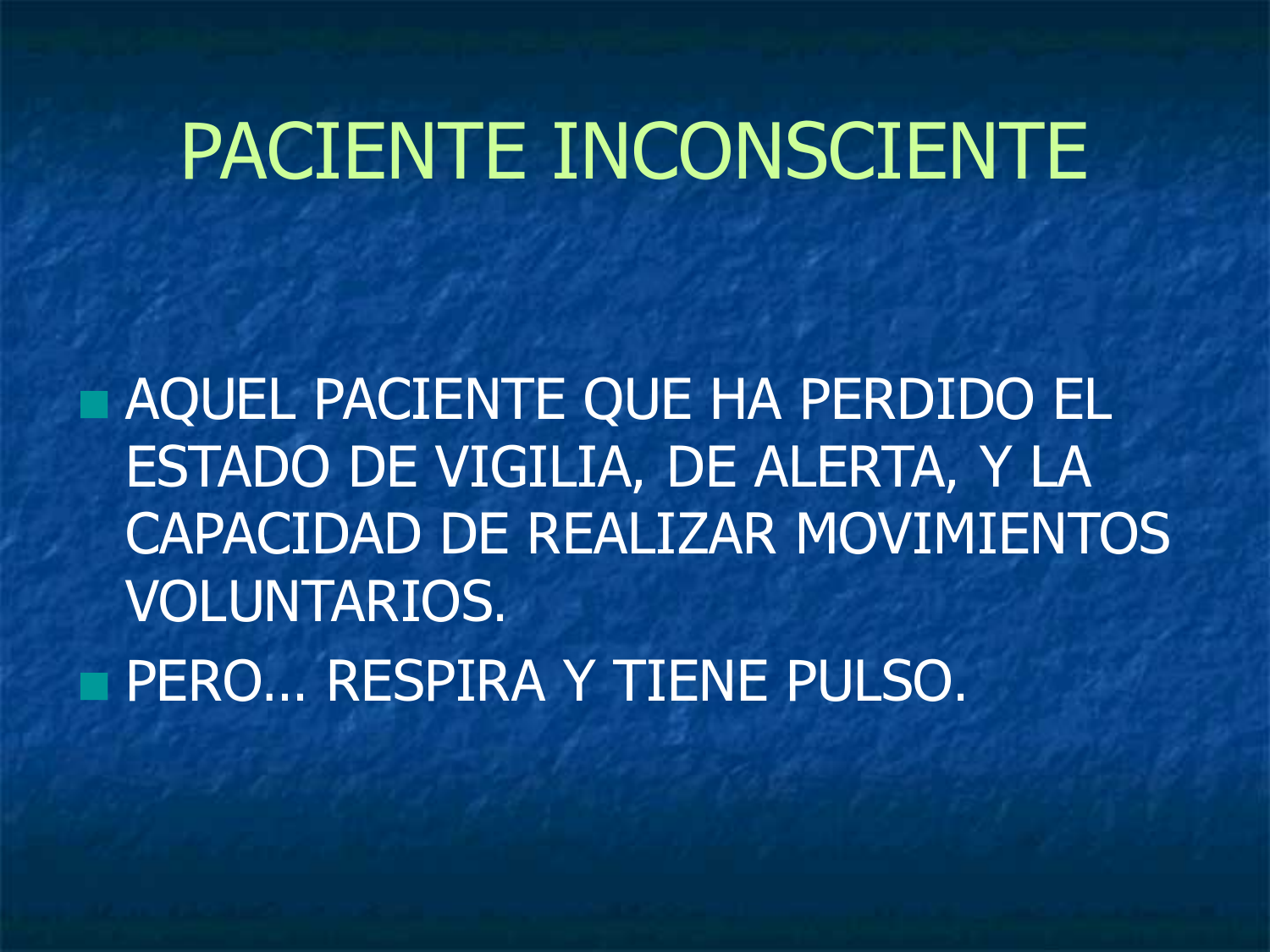

# PACIENTE INCONSCIENTE
AQUEL PACIENTE QUE HA PERDIDO EL ESTADO DE VIGILIA, DE ALERTA, Y LA CAPACIDAD DE REALIZAR MOVIMIENTOS VOLUNTARIOS.
PERO… RESPIRA Y TIENE PULSO.